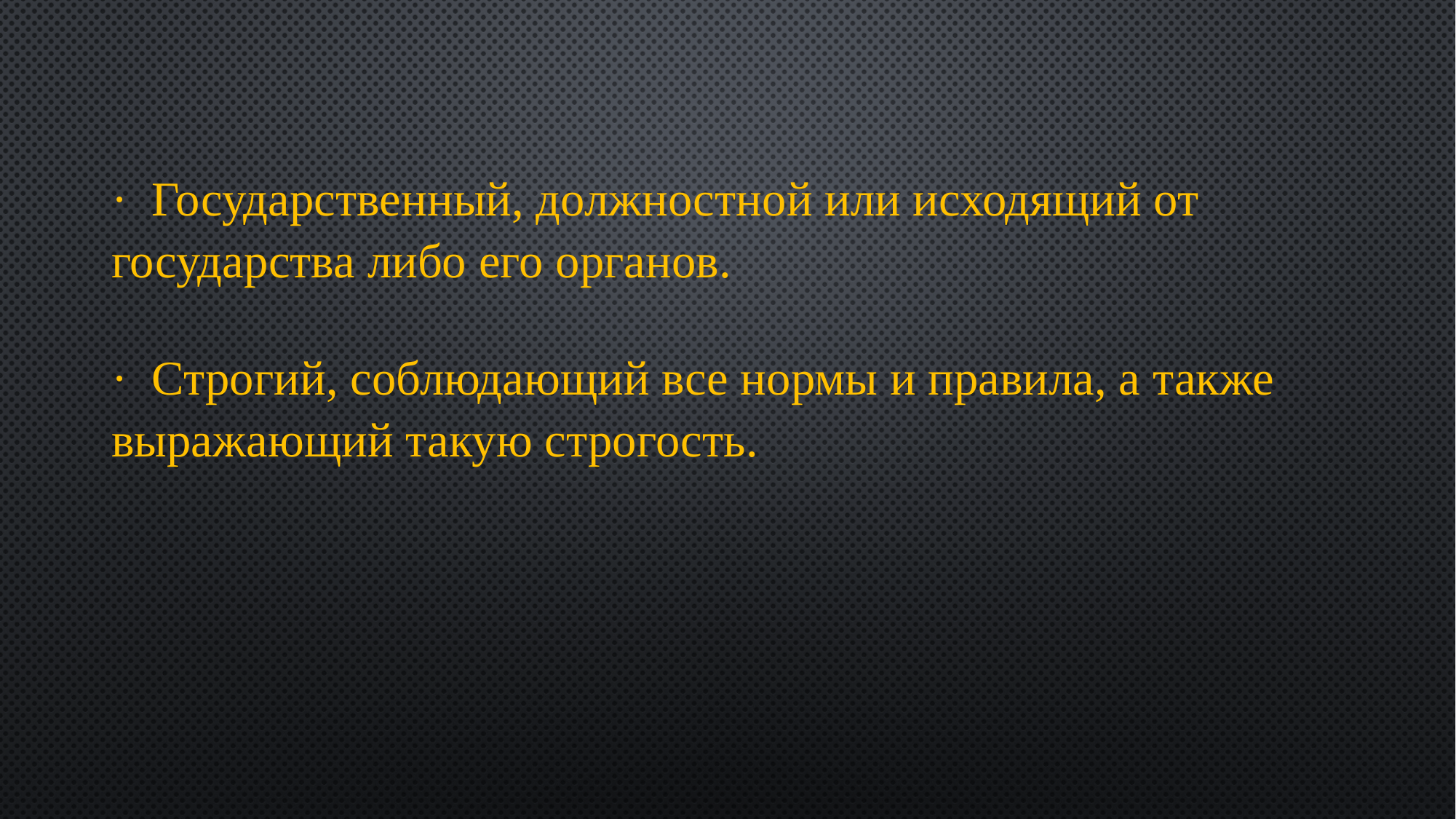

·  Государственный, должностной или исходящий от государства либо его органов.

·  Строгий, соблюдающий все нормы и правила, а также выражающий такую строгость.